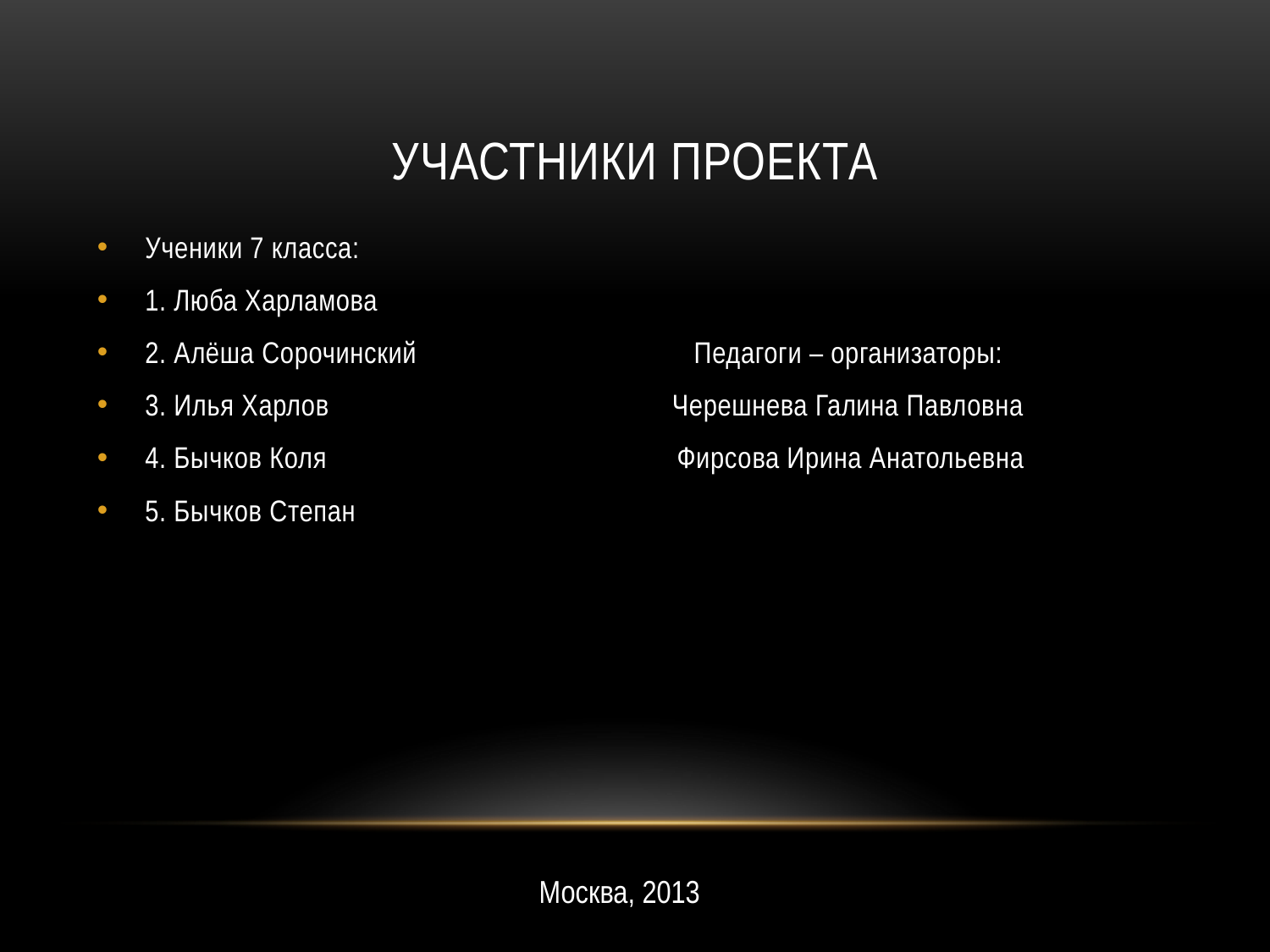

# Участники проекта
Ученики 7 класса:
1. Люба Харламова
2. Алёша Сорочинский                                      Педагоги – организаторы:
3. Илья Харлов                                               Черешнева Галина Павловна
4. Бычков Коля                                                Фирсова Ирина Анатольевна
5. Бычков Степан

Москва, 2013